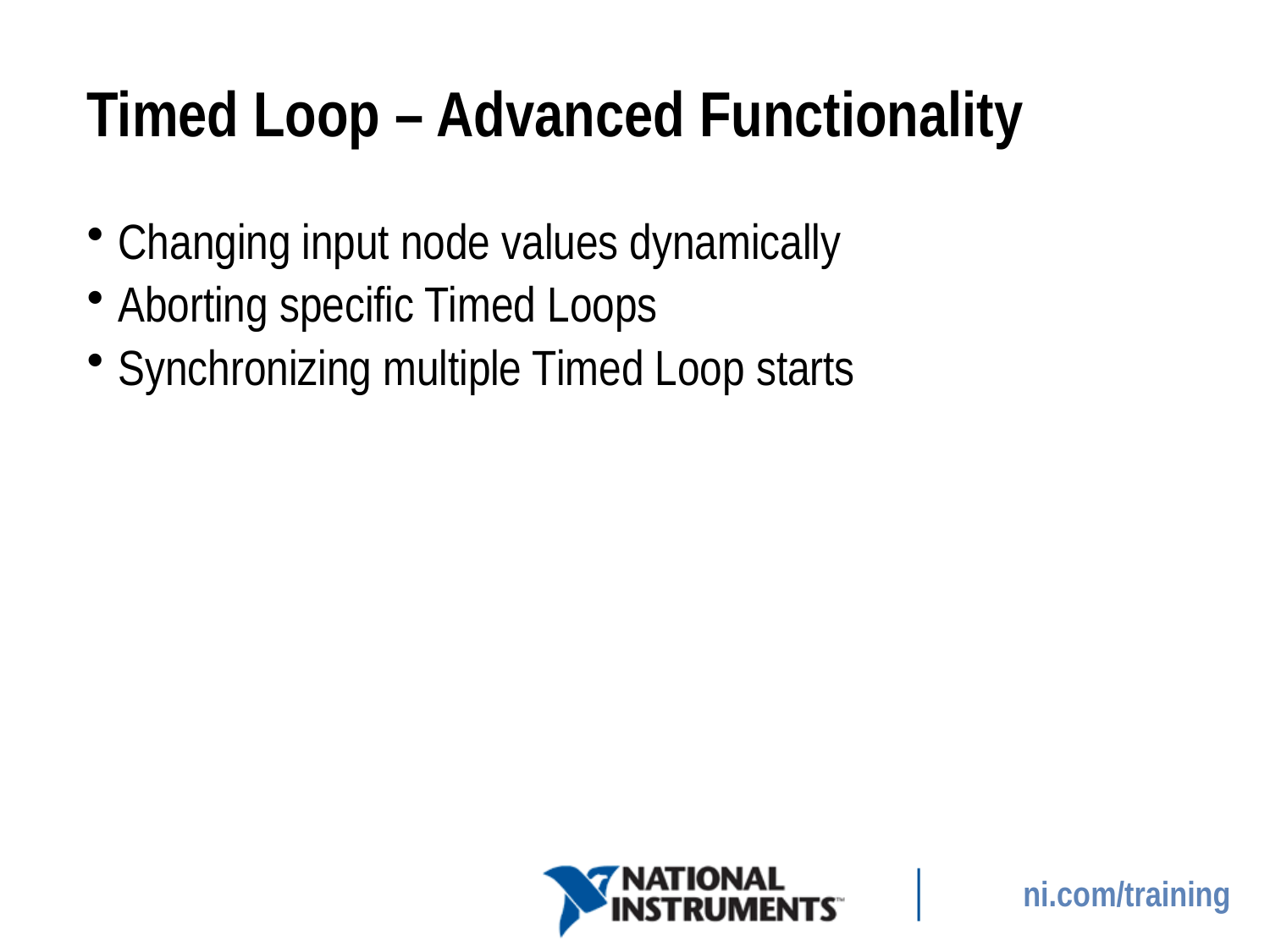

# Timed Loop – Advanced Functionality
Changing input node values dynamically
Aborting specific Timed Loops
Synchronizing multiple Timed Loop starts